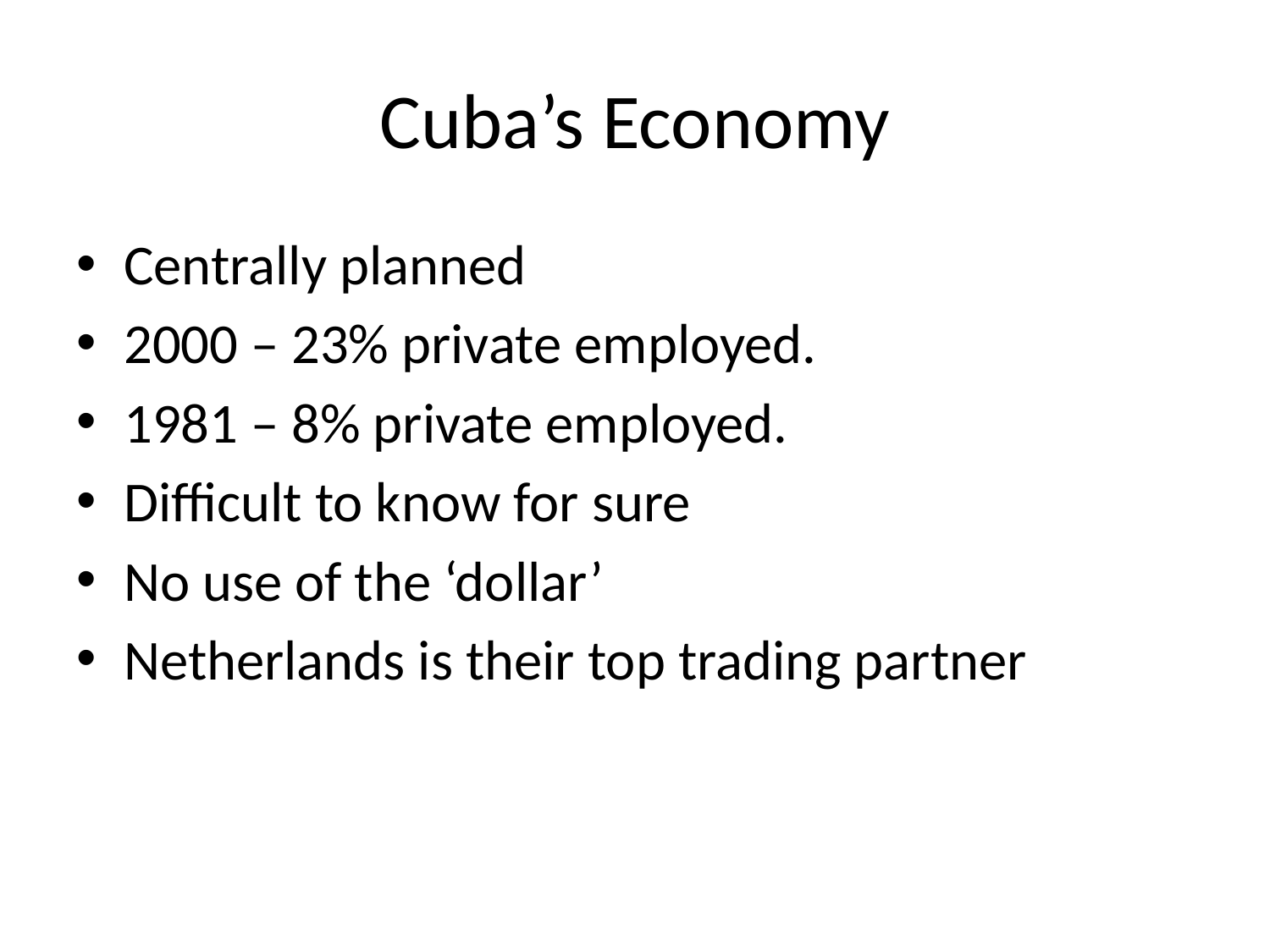

# Cuba’s Economy
Centrally planned
2000 – 23% private employed.
1981 – 8% private employed.
Difficult to know for sure
No use of the ‘dollar’
Netherlands is their top trading partner